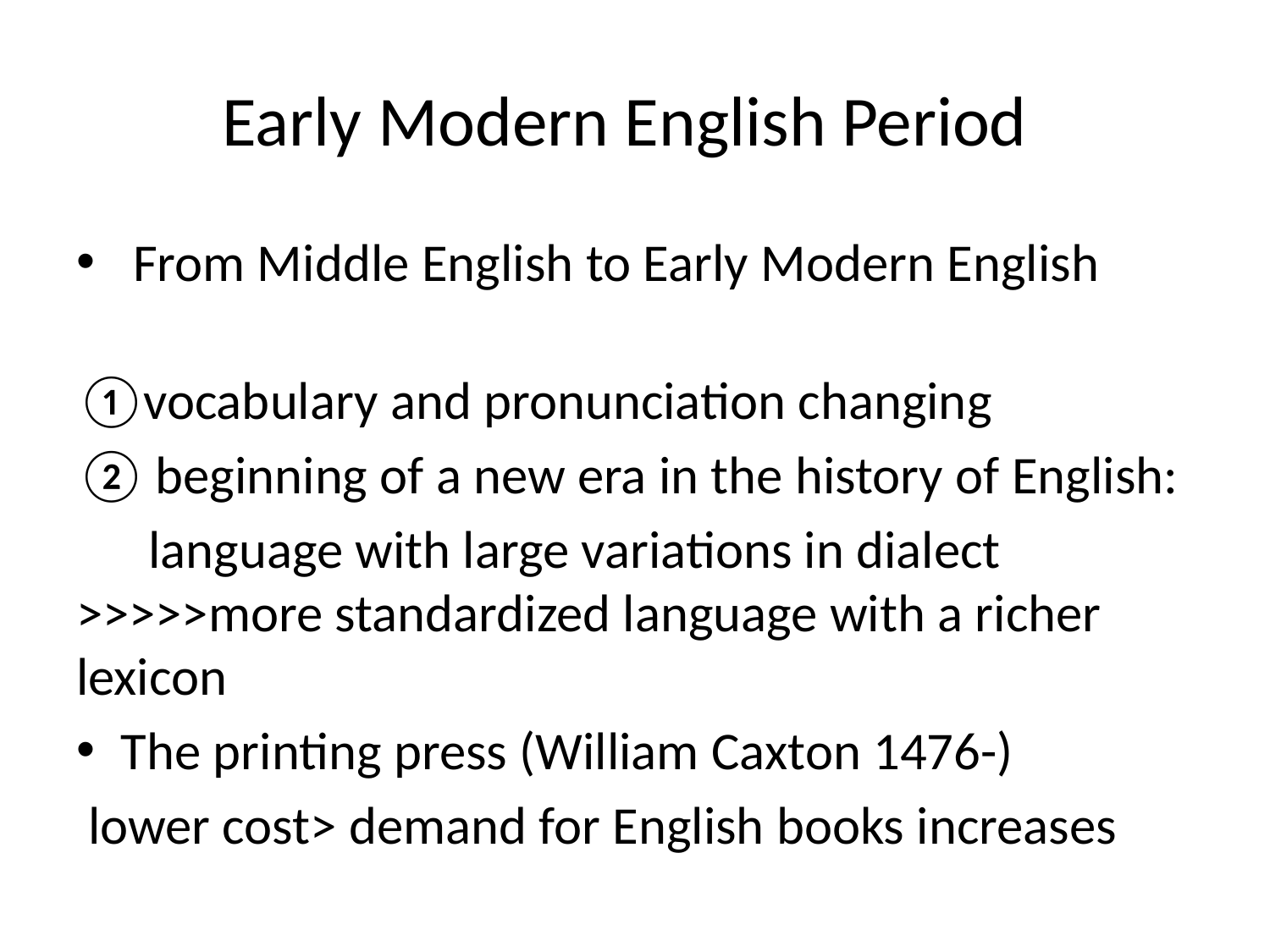

# Early Modern English Period
 From Middle English to Early Modern English
vocabulary and pronunciation changing
 beginning of a new era in the history of English:
      language with large variations in dialect >>>>>more standardized language with a richer lexicon
The printing press (William Caxton 1476-)
 lower cost> demand for English books increases